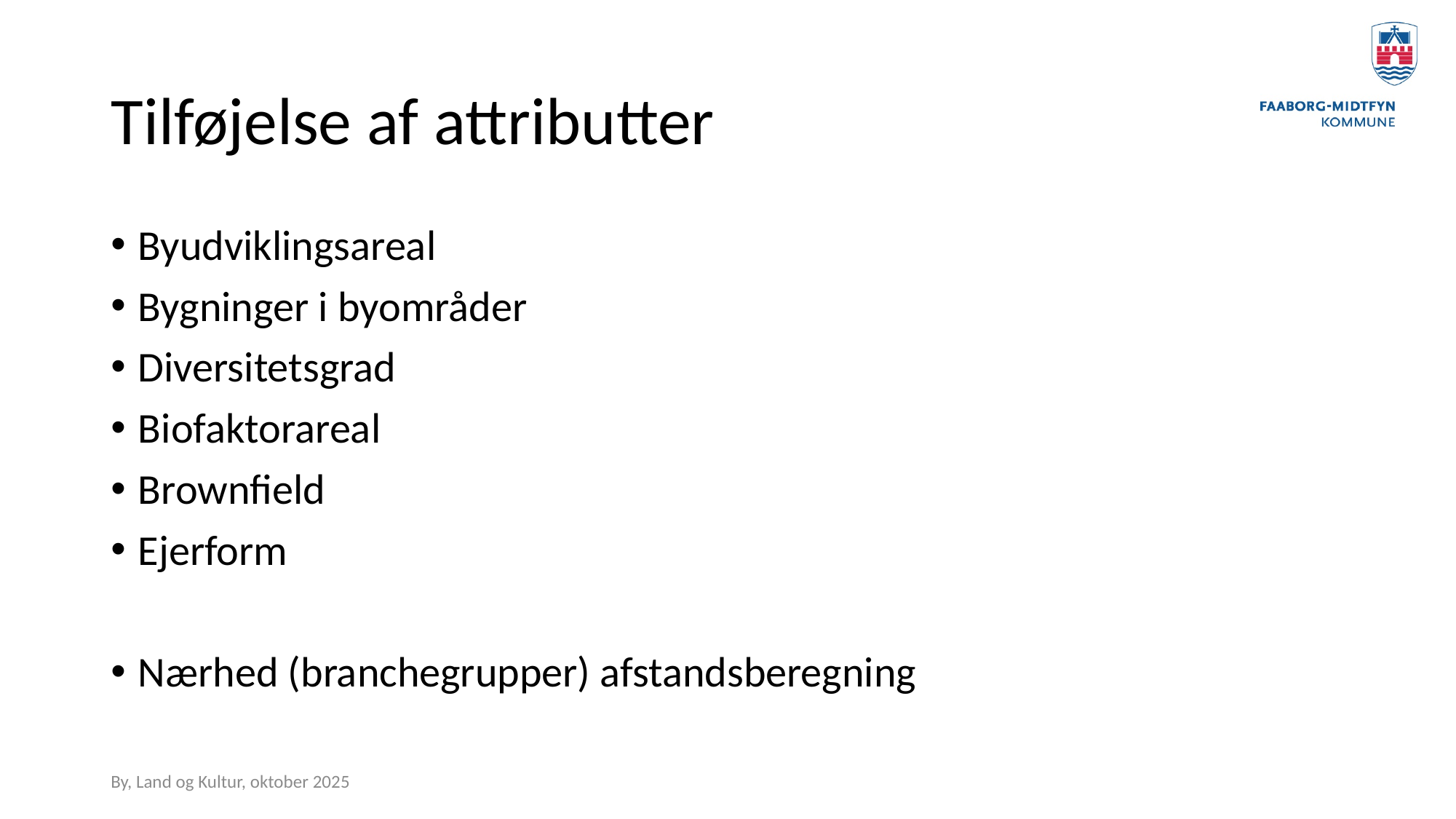

# Tilføjelse af attributter
Byudviklingsareal
Bygninger i byområder
Diversitetsgrad
Biofaktorareal
Brownfield
Ejerform

Nærhed (branchegrupper) afstandsberegning
By, Land og Kultur, oktober 2025